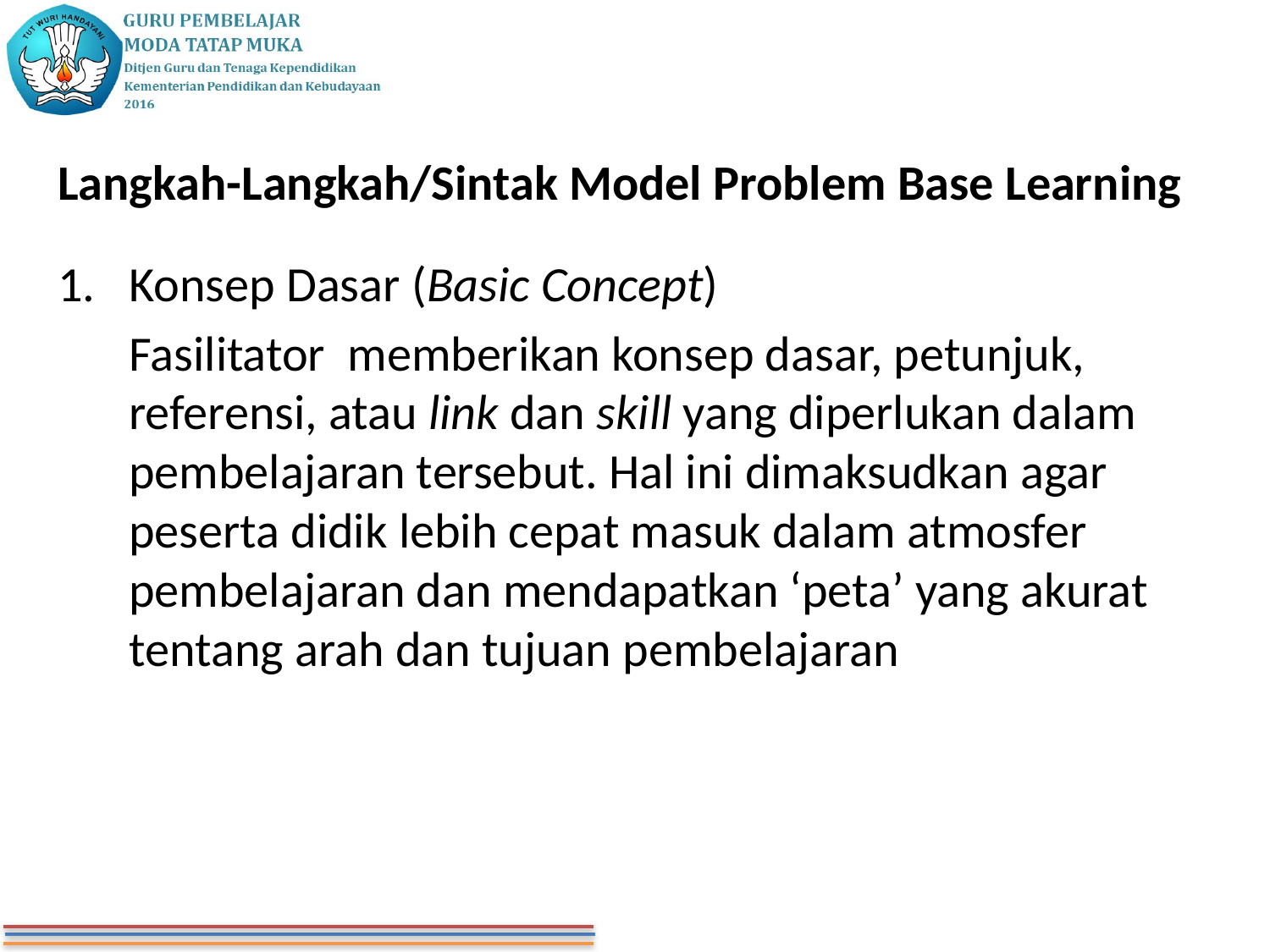

Langkah-Langkah/Sintak Model Problem Base Learning
Konsep Dasar (Basic Concept)
Fasilitator  memberikan konsep dasar, petunjuk, referensi, atau link dan skill yang diperlukan dalam pembelajaran tersebut. Hal ini dimaksudkan agar peserta didik lebih cepat masuk dalam atmosfer pembelajaran dan mendapatkan ‘peta’ yang akurat tentang arah dan tujuan pembelajaran